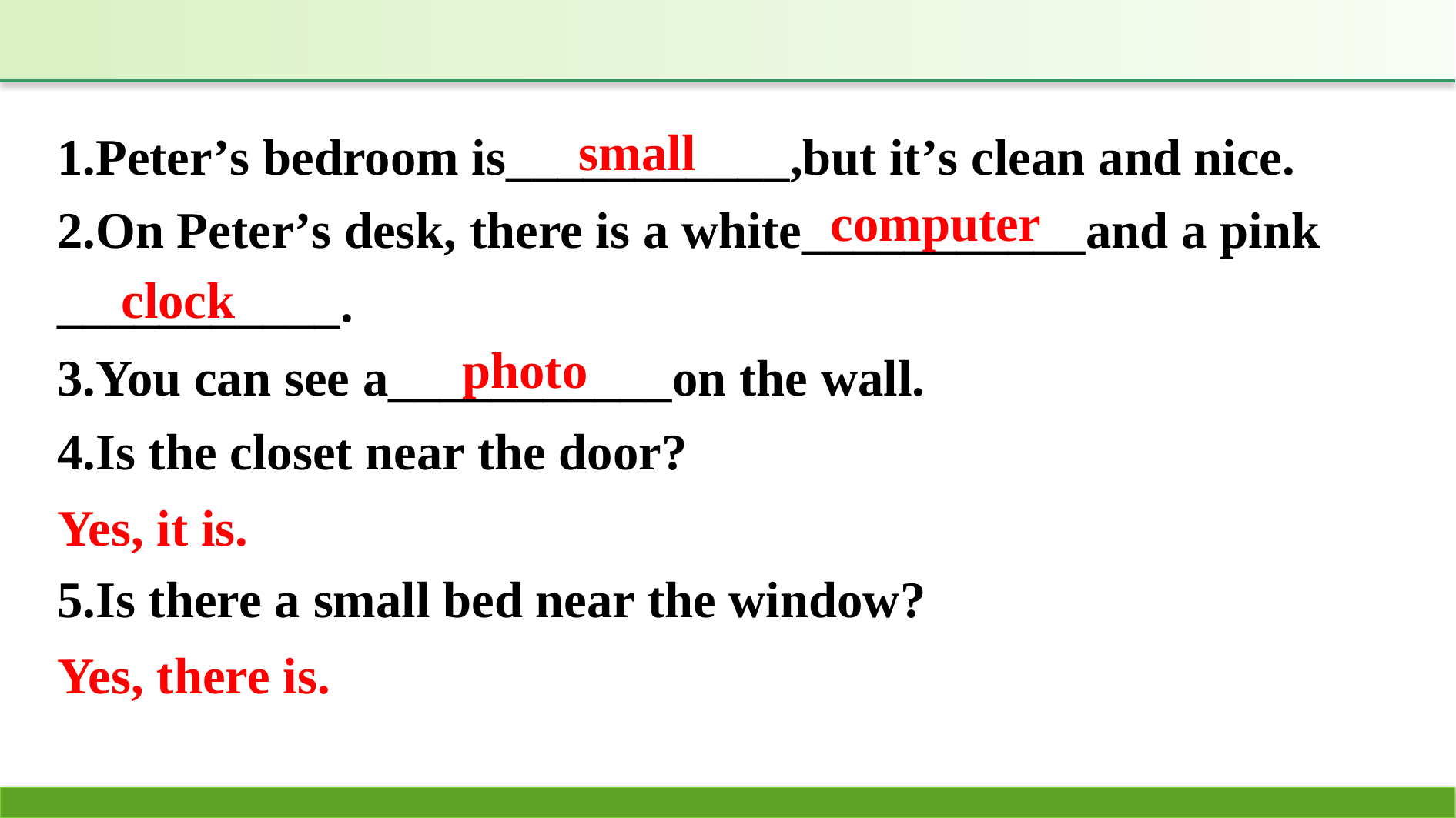

1.Peter’s bedroom is___________,but it’s clean and nice.
2.On Peter’s desk, there is a white___________and a pink ___________.
3.You can see a___________on the wall.
4.Is the closet near the door?

5.Is there a small bed near the window?
small
computer
clock
photo
Yes, it is.

Yes, there is.